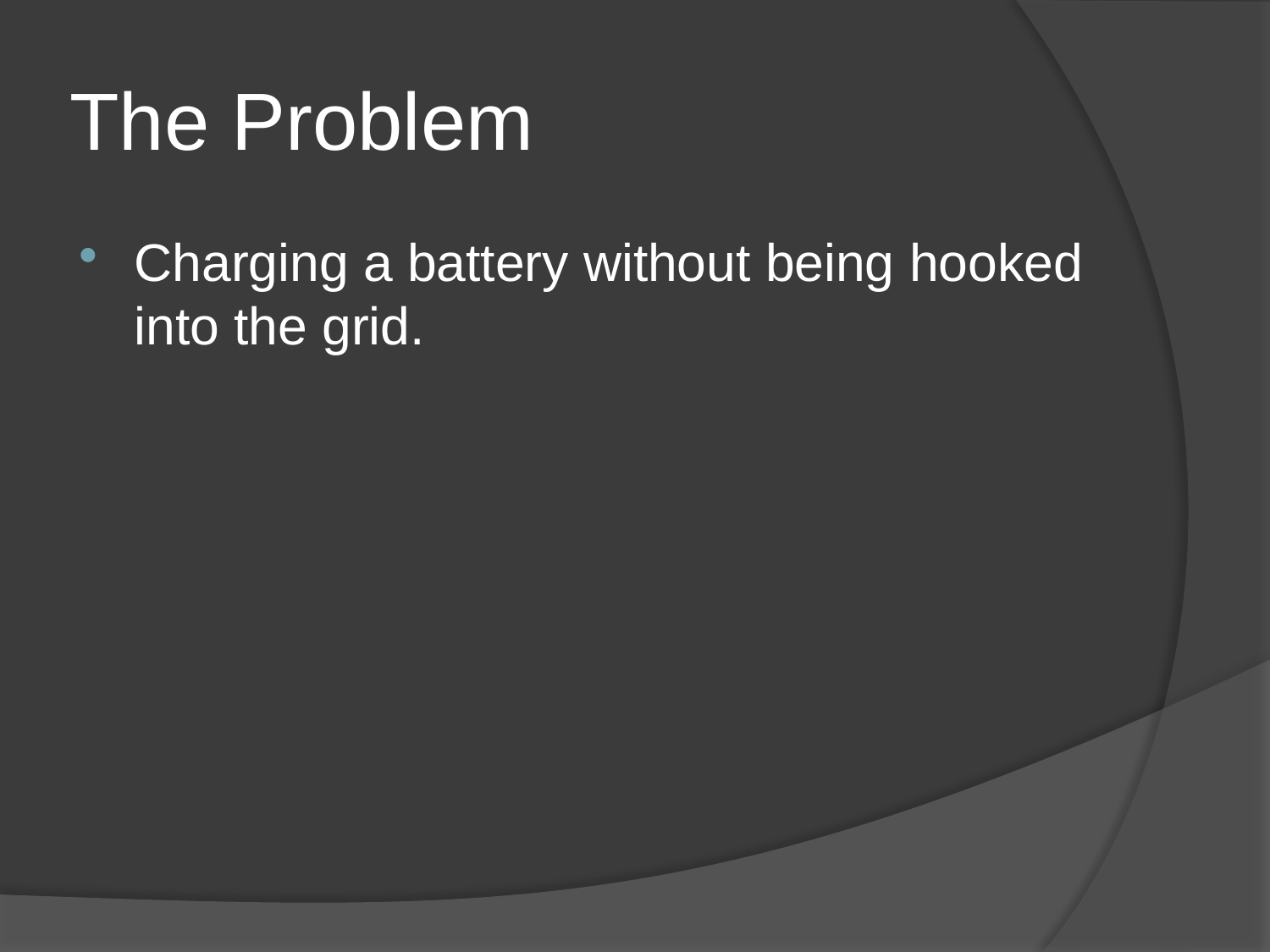

# The Problem
Charging a battery without being hooked into the grid.